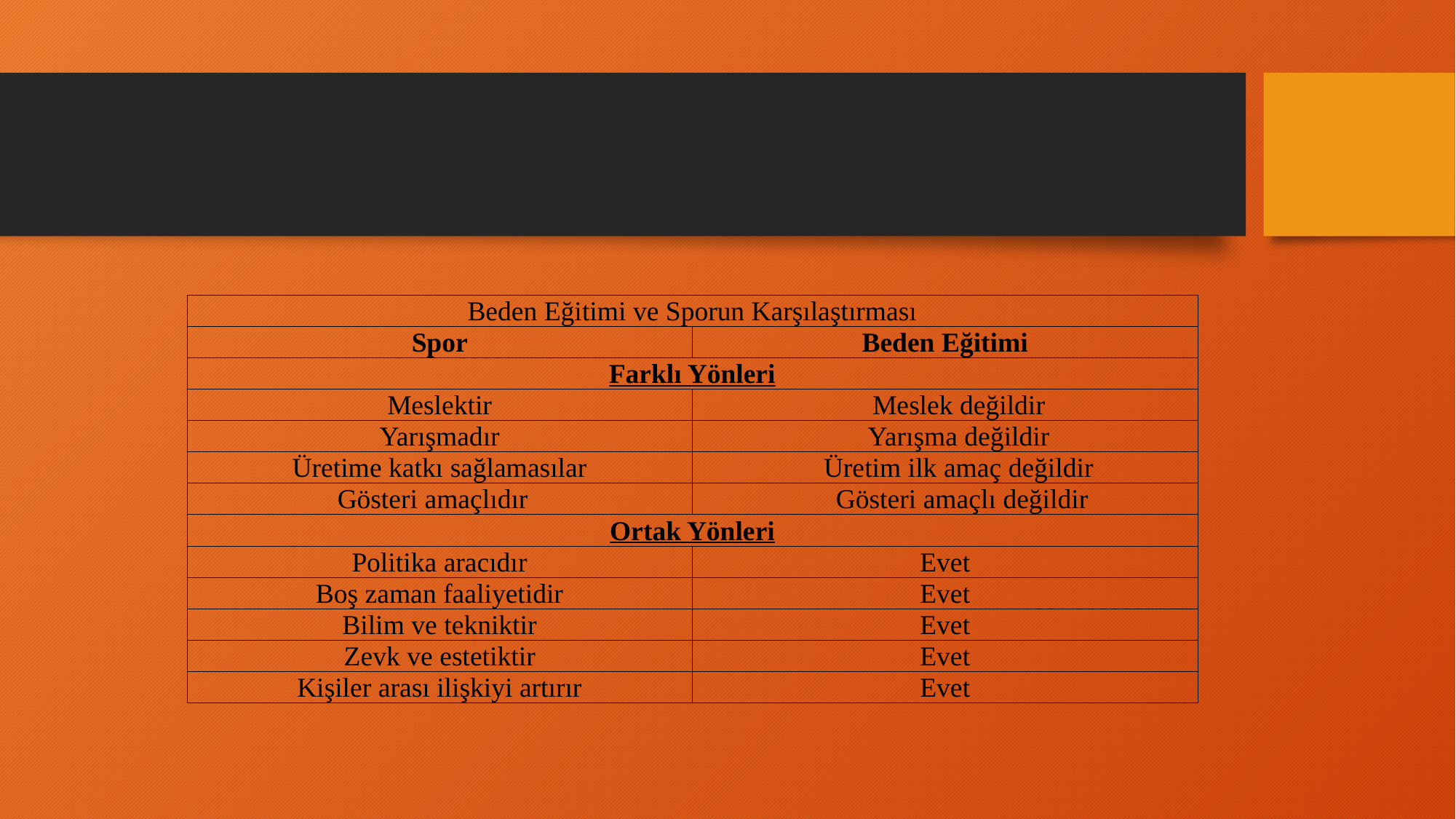

#

| Beden Eğitimi ve Sporun Karşılaştırması |  |
| --- | --- |
| Spor | Beden Eğitimi |
| Farklı Yönleri |  |
| Meslektir | Meslek değildir |
| Yarışmadır | Yarışma değildir |
| Üretime katkı sağlamasılar | Üretim ilk amaç değildir |
| Gösteri amaçlıdır | Gösteri amaçlı değildir |
| Ortak Yönleri |  |
| Politika aracıdır | Evet |
| Boş zaman faaliyetidir | Evet |
| Bilim ve tekniktir | Evet |
| Zevk ve estetiktir | Evet |
| Kişiler arası ilişkiyi artırır | Evet |